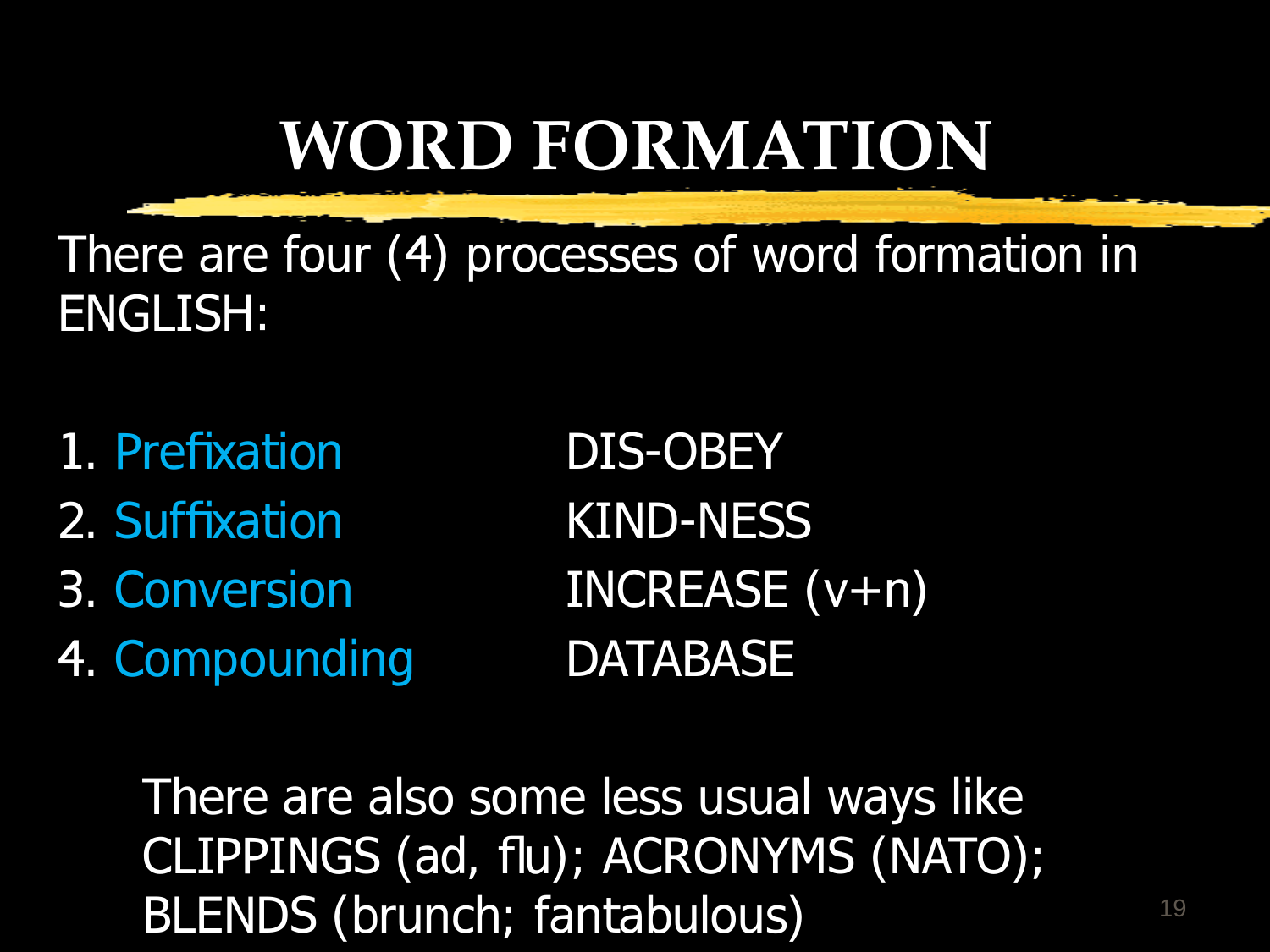

# WORD FORMATION
There are four (4) processes of word formation in ENGLISH:

1. Prefixation		DIS-OBEY
2. Suffixation		KIND-NESS
3. Conversion		INCREASE (v+n)
4. Compounding		DATABASE

	There are also some less usual ways like CLIPPINGS (ad, flu); ACRONYMS (NATO); BLENDS (brunch; fantabulous)

19